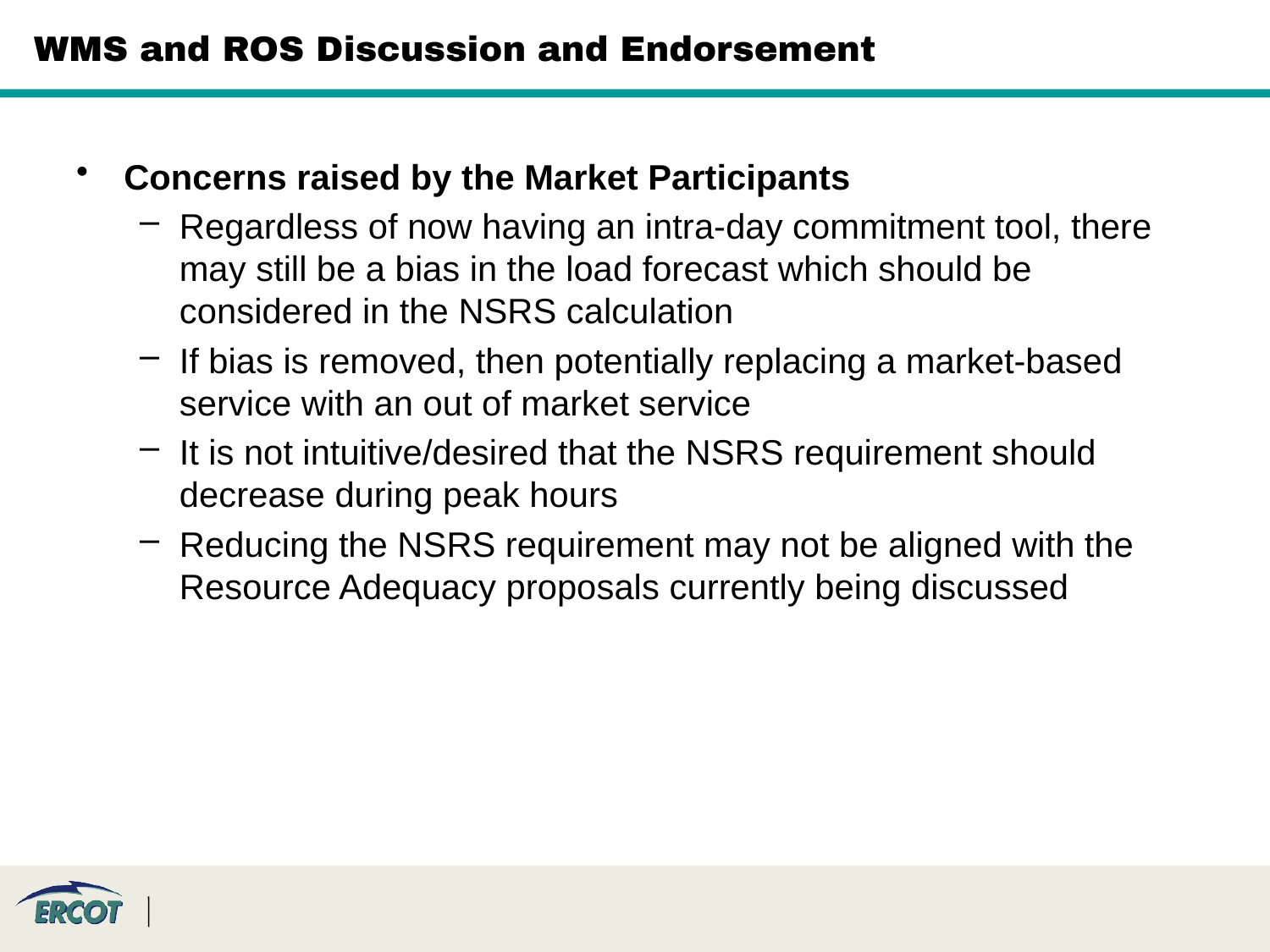

# WMS and ROS Discussion and Endorsement
Concerns raised by the Market Participants
Regardless of now having an intra-day commitment tool, there may still be a bias in the load forecast which should be considered in the NSRS calculation
If bias is removed, then potentially replacing a market-based service with an out of market service
It is not intuitive/desired that the NSRS requirement should decrease during peak hours
Reducing the NSRS requirement may not be aligned with the Resource Adequacy proposals currently being discussed